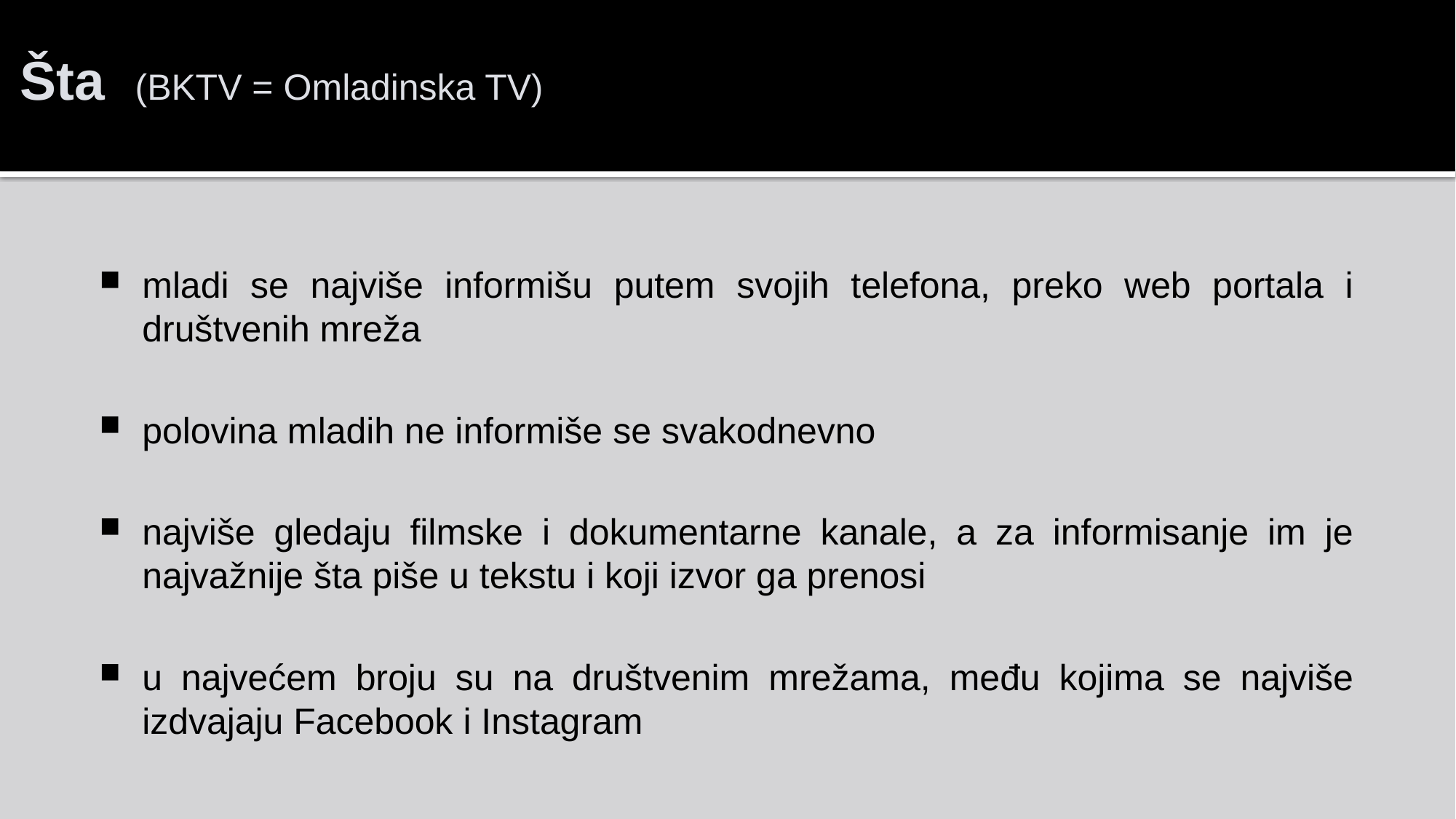

Šta  (BKTV = Omladinska TV)

mladi se najviše informišu putem svojih telefona, preko web portala i društvenih mreža

polovina mladih ne informiše se svakodnevno

najviše gledaju filmske i dokumentarne kanale, a za informisanje im je najvažnije šta piše u tekstu i koji izvor ga prenosi

u najvećem broju su na društvenim mrežama, među kojima se najviše izdvajaju Facebook i Instagram